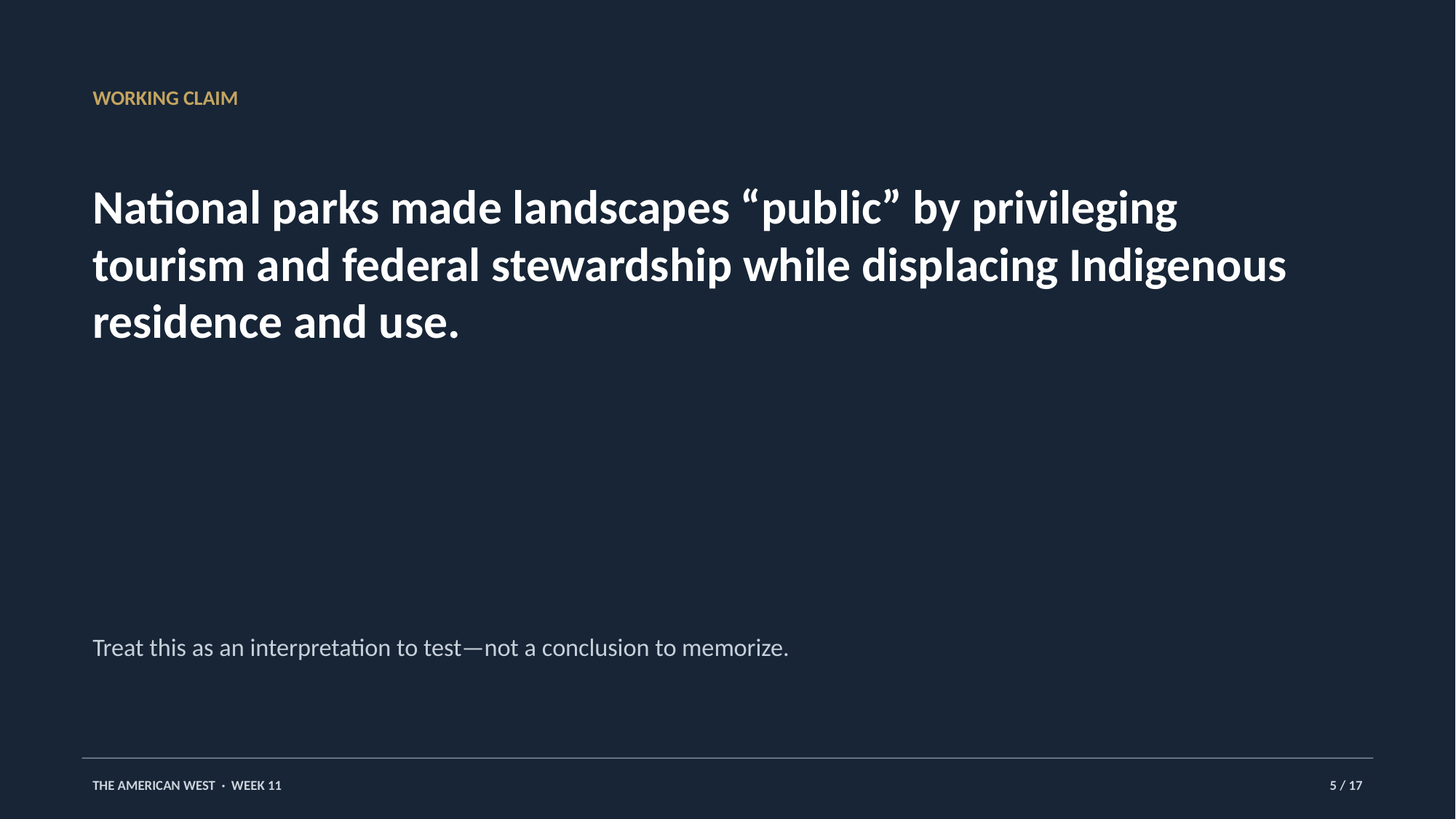

WORKING CLAIM
National parks made landscapes “public” by privileging tourism and federal stewardship while displacing Indigenous residence and use.
Treat this as an interpretation to test—not a conclusion to memorize.

THE AMERICAN WEST  ·  WEEK 11
5 / 17